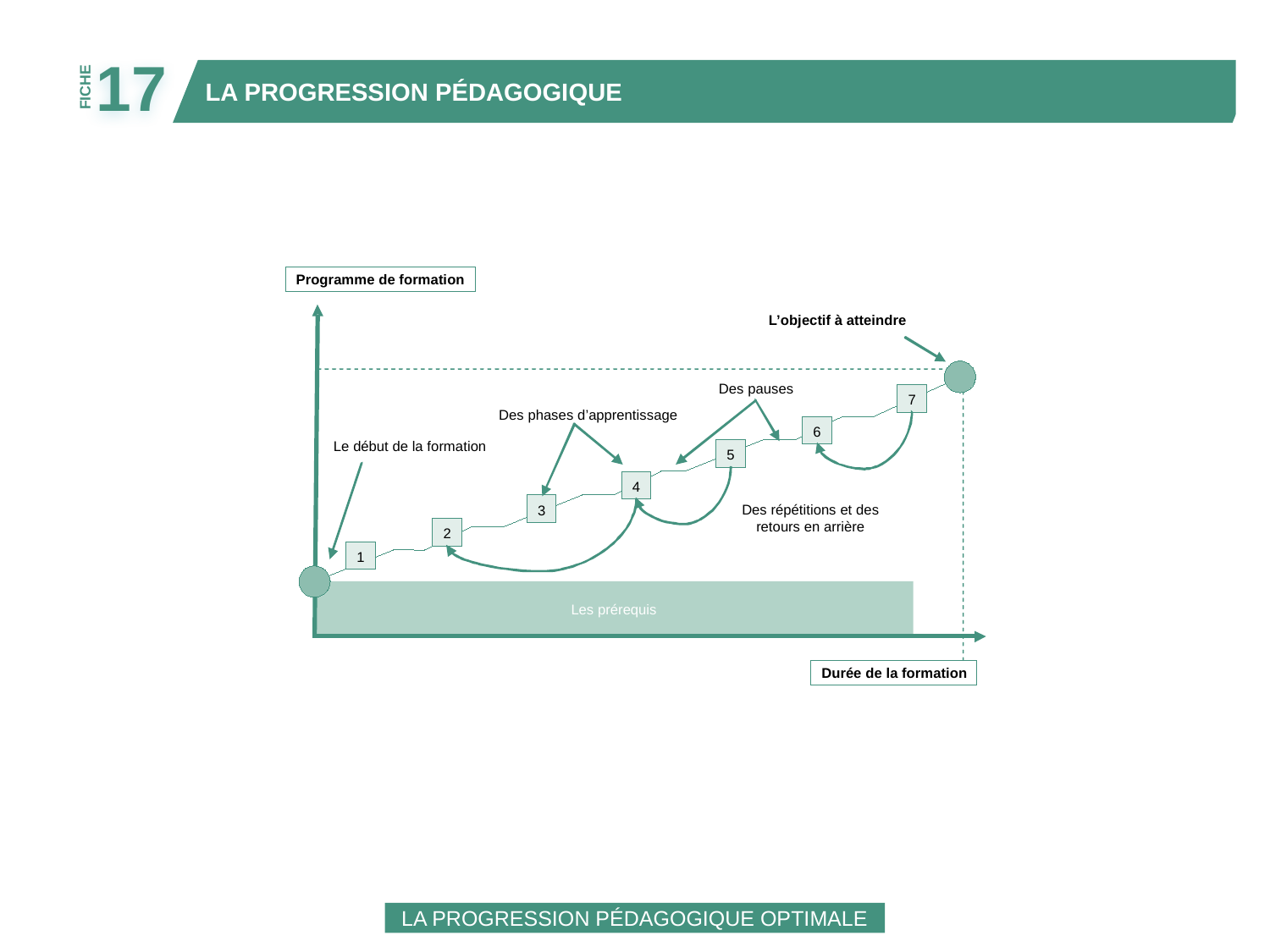

17

LA PROGRESSION PÉDAGOGIQUE
FICHE

Programme de formation

L’objectif à atteindre

Des pauses

7

Des phases d’apprentissage

6

Le début de la formation

5

4

Des répétitions et des
retours en arrière
3

2

1

Les prérequis

Durée de la formation
LA PROGRESSION PÉDAGOGIQUE OPTIMALE